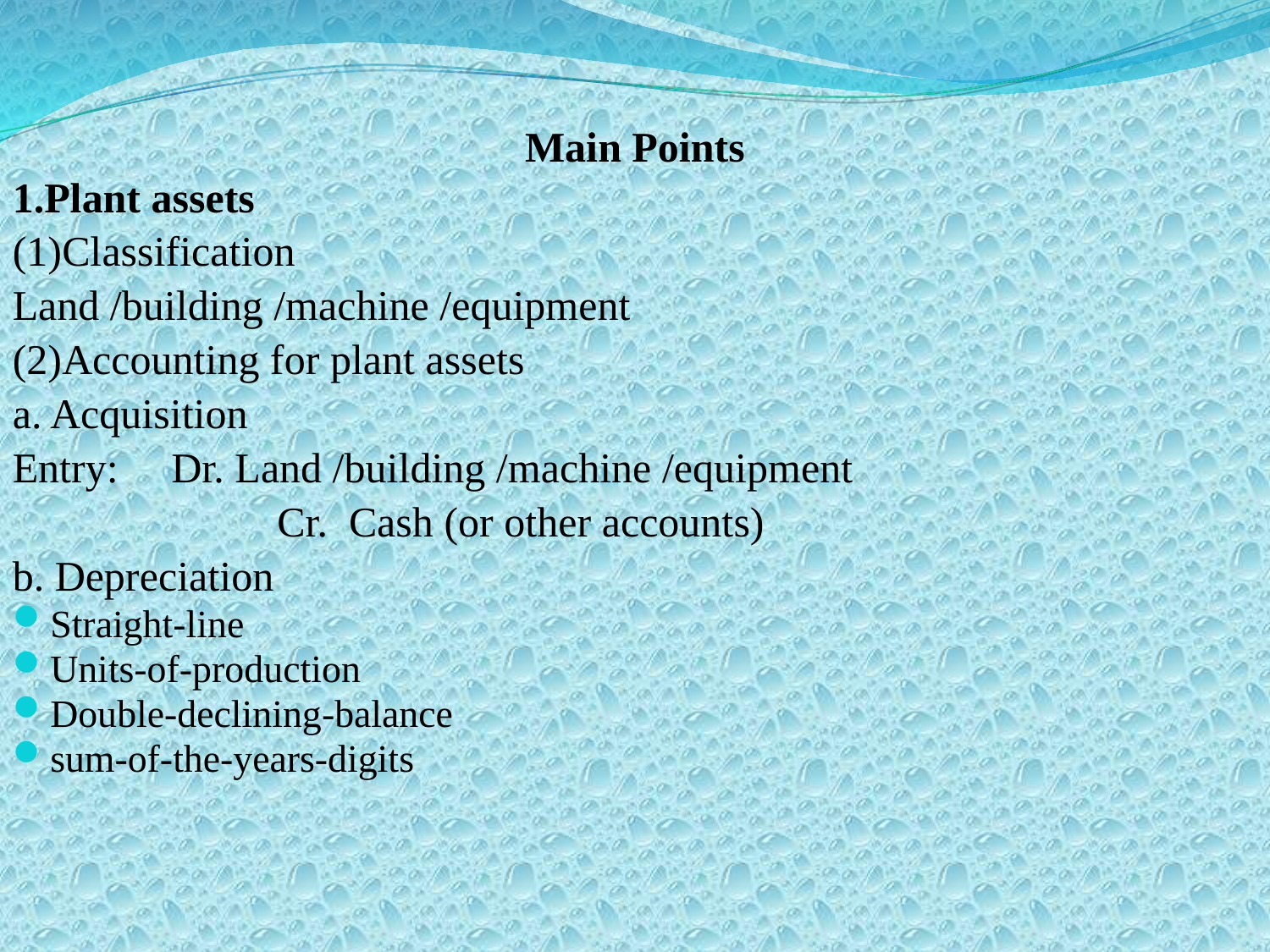

Main Points
1.Plant assets
(1)Classification
Land /building /machine /equipment
(2)Accounting for plant assets
a. Acquisition
Entry:     Dr. Land /building /machine /equipment
                         Cr.  Cash (or other accounts)
b. Depreciation
Straight-line
Units-of-production
Double-declining-balance
sum-of-the-years-digits